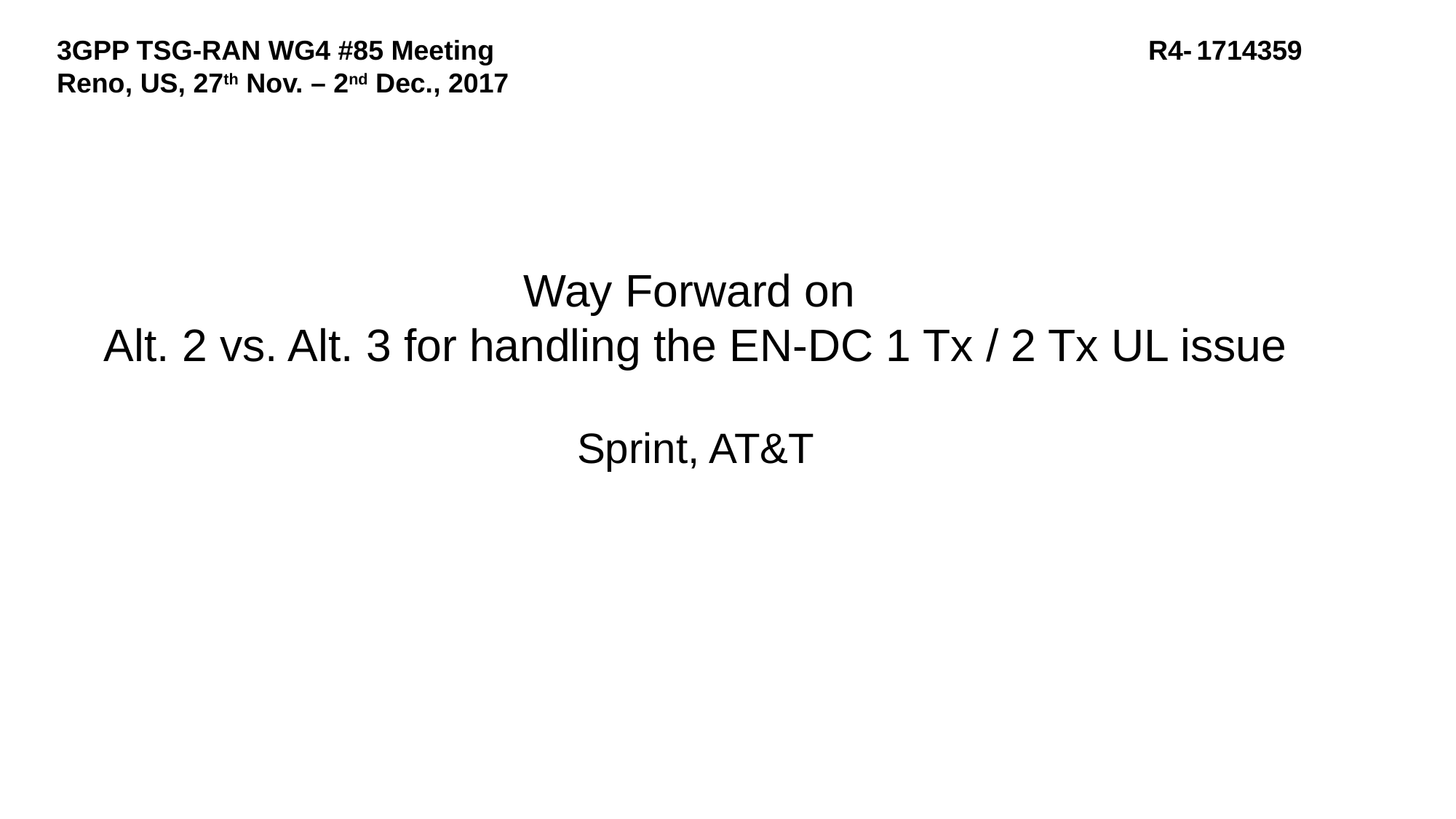

3GPP TSG-RAN WG4 #85 Meeting					R4- 1714359
Reno, US, 27th Nov. – 2nd Dec., 2017
# Way Forward on Alt. 2 vs. Alt. 3 for handling the EN-DC 1 Tx / 2 Tx UL issue
Sprint, AT&T